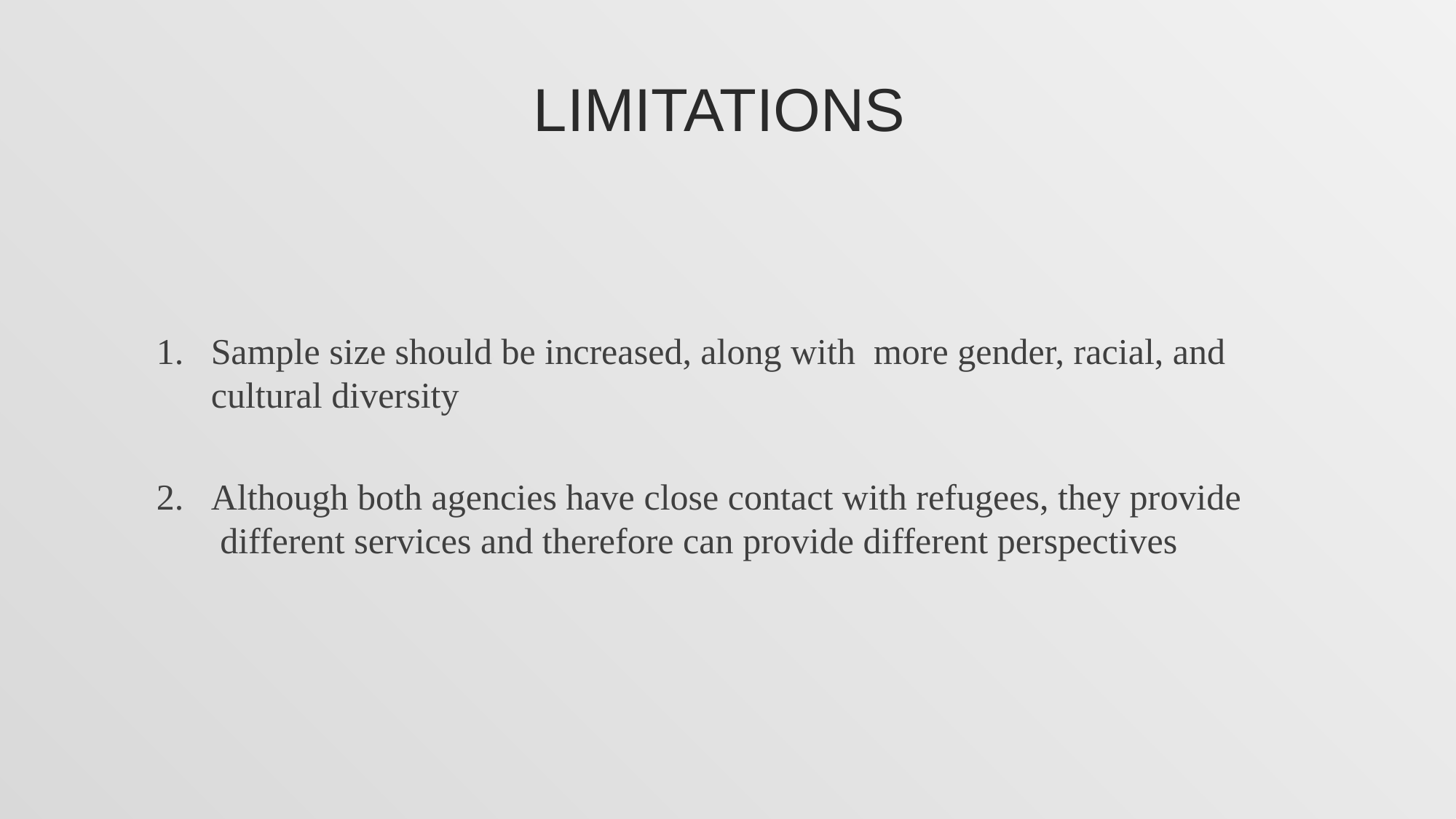

# Limitations
Sample size should be increased, along with  more gender, racial, and cultural diversity

Although both agencies have close contact with refugees, they provide        different services and therefore can provide different perspectives